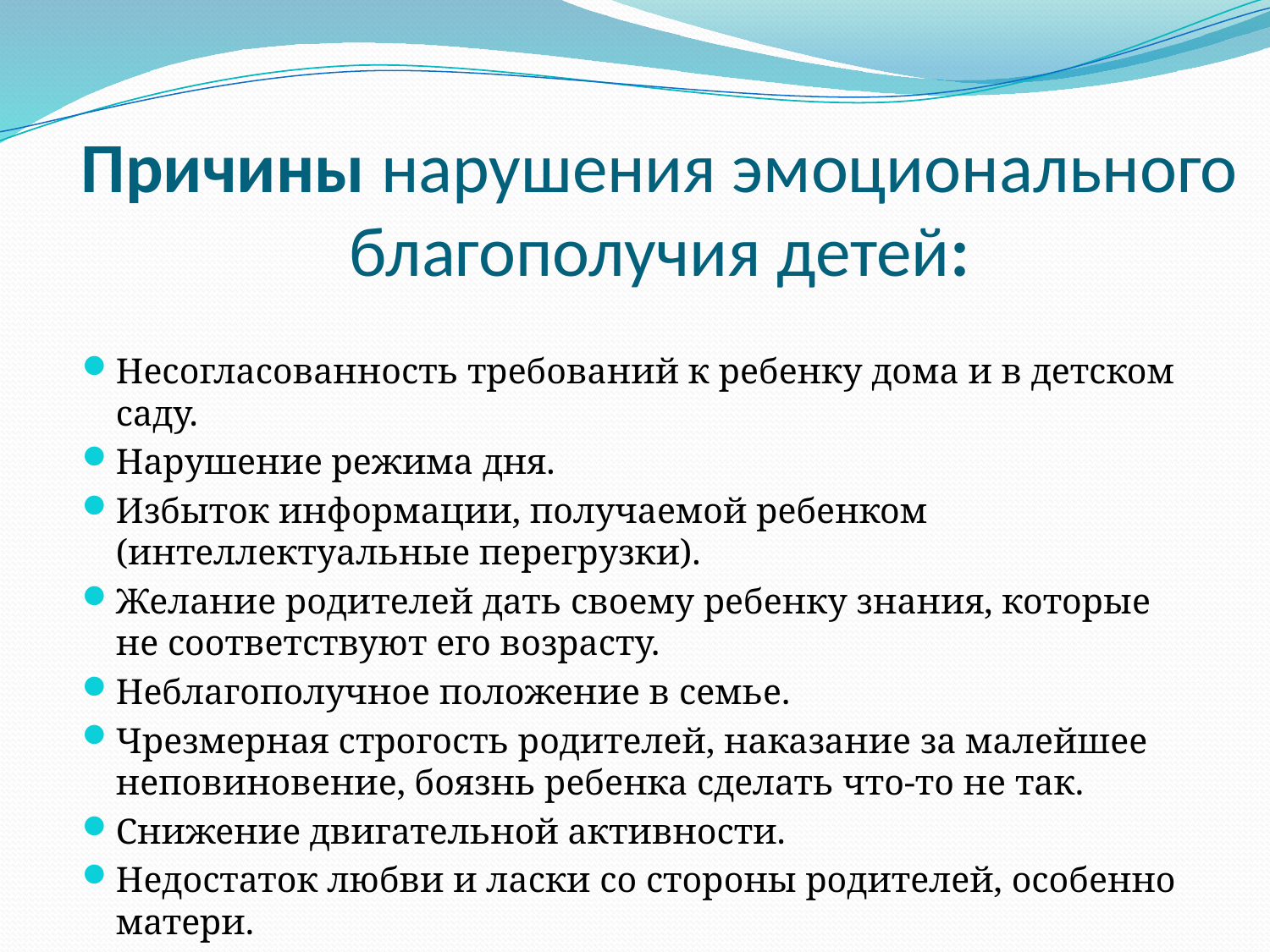

# Причины нарушения эмоционального благополучия детей:
Несогласованность требований к ребенку дома и в детском саду.
Нарушение режима дня.
Избыток информации, получаемой ребенком (интеллектуальные перегрузки).
Желание родителей дать своему ребенку знания, которые не соответствуют его возрасту.
Неблагополучное положение в семье.
Чрезмерная строгость родителей, наказание за малейшее неповиновение, боязнь ребенка сделать что-то не так.
Снижение двигательной активности.
Недостаток любви и ласки со стороны родителей, особенно матери.